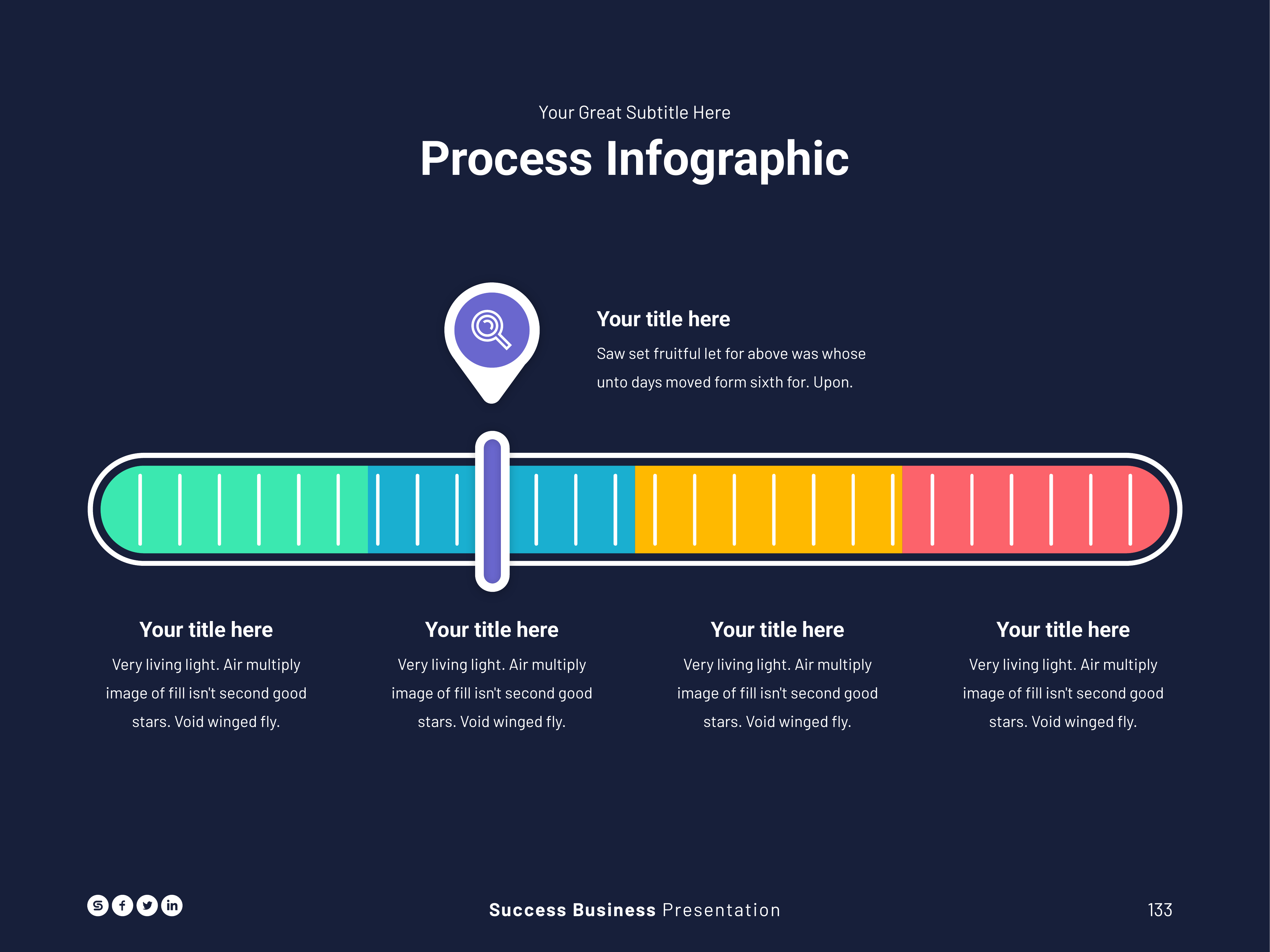

Your Great Subtitle Here
Process Infographic

Your title here
Saw set fruitful let for above was whose unto days moved form sixth for. Upon.

Your title here
Very living light. Air multiply image of fill isn't second good stars. Void winged fly.
Your title here
Very living light. Air multiply image of fill isn't second good stars. Void winged fly.
Your title here
Very living light. Air multiply image of fill isn't second good stars. Void winged fly.
Your title here
Very living light. Air multiply image of fill isn't second good stars. Void winged fly.